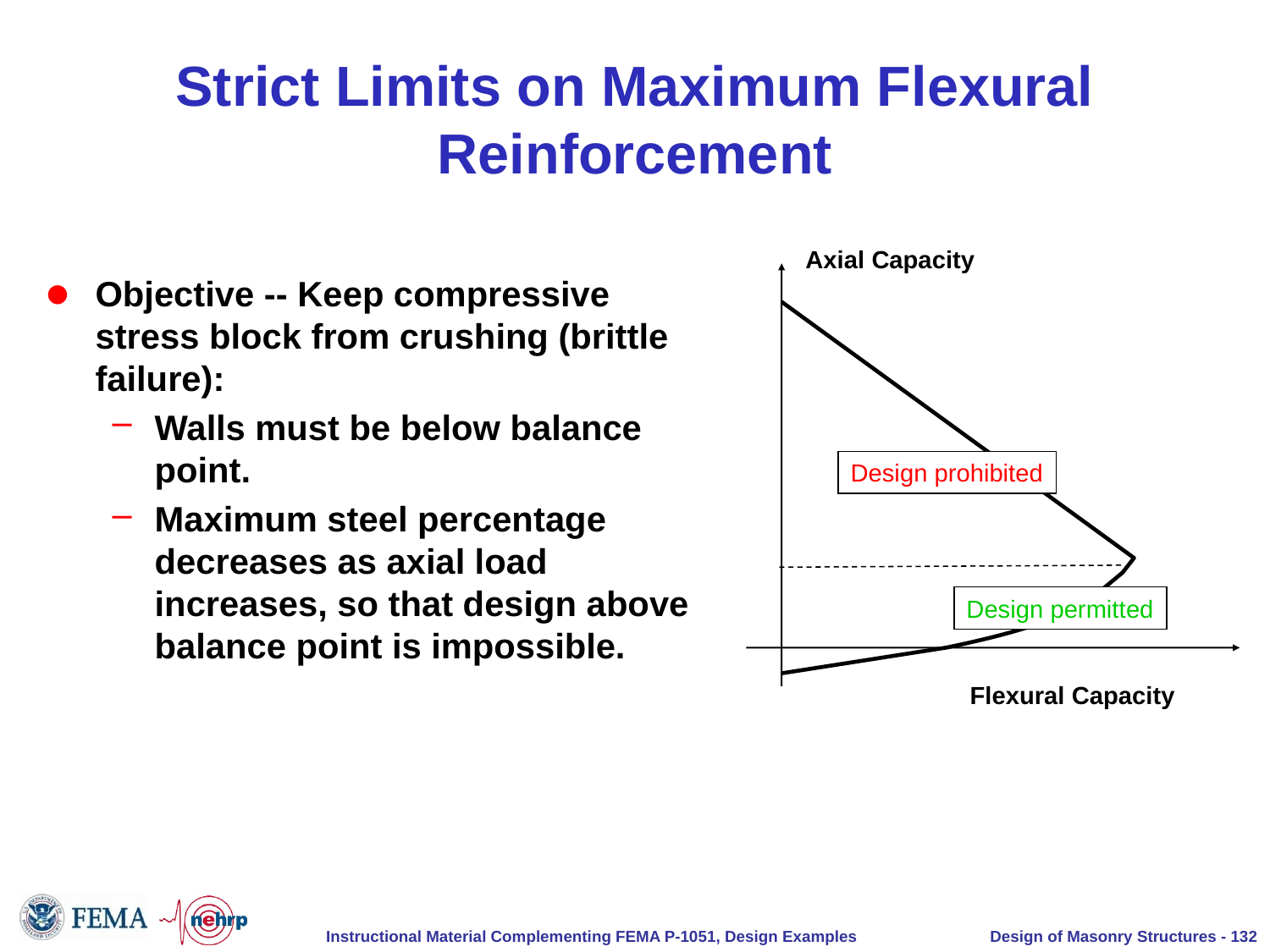

# Strict Limits on Maximum Flexural Reinforcement
Axial Capacity

Flexural Capacity
Design prohibited

Design permitted
Objective -- Keep compressive stress block from crushing (brittle failure):
Walls must be below balance point.
Maximum steel percentage decreases as axial load increases, so that design above balance point is impossible.
Design of Masonry Structures - 132
Instructional Material Complementing FEMA P-1051, Design Examples